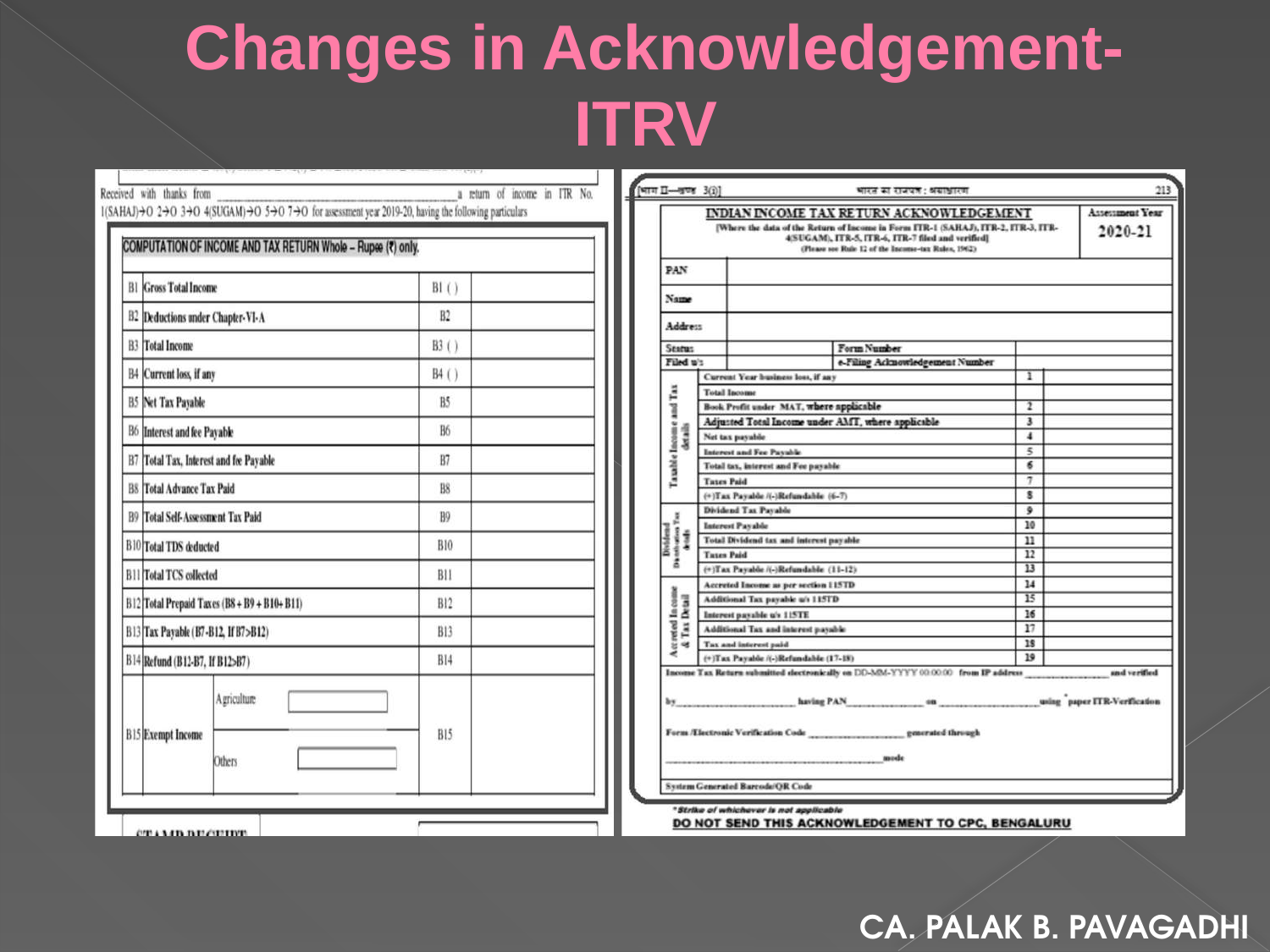

# Changes in Acknowledgement- ITRV

CA. PALAK B. PAVAGADHI